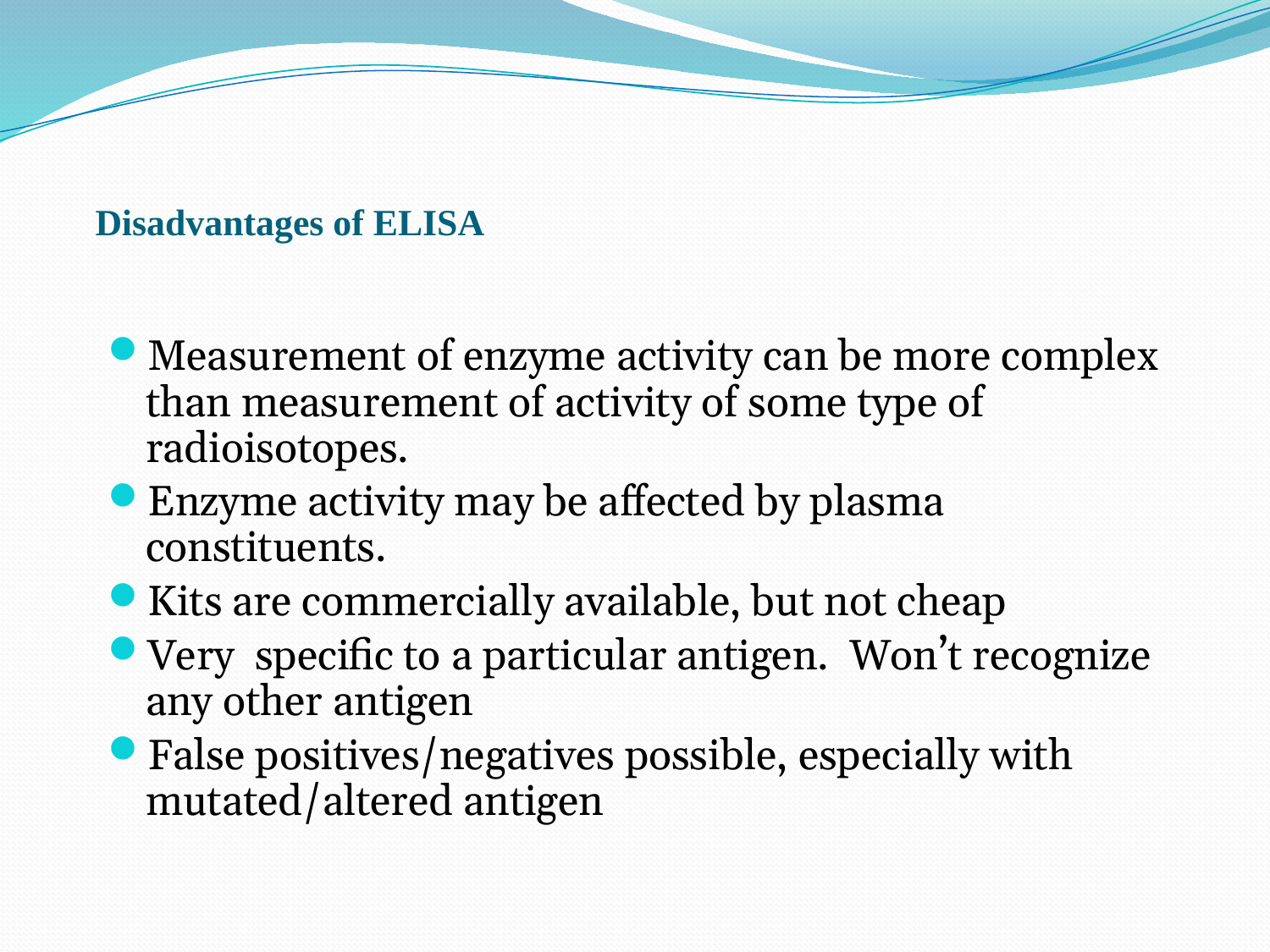

# Disadvantages of ELISA

Measurement of enzyme activity can be more complex than measurement of activity of some type of radioisotopes.
Enzyme activity may be affected by plasma constituents.
Kits are commercially available, but not cheap
Very  specific to a particular antigen.  Won’t recognize any other antigen
False positives/negatives possible, especially with mutated/altered antigen